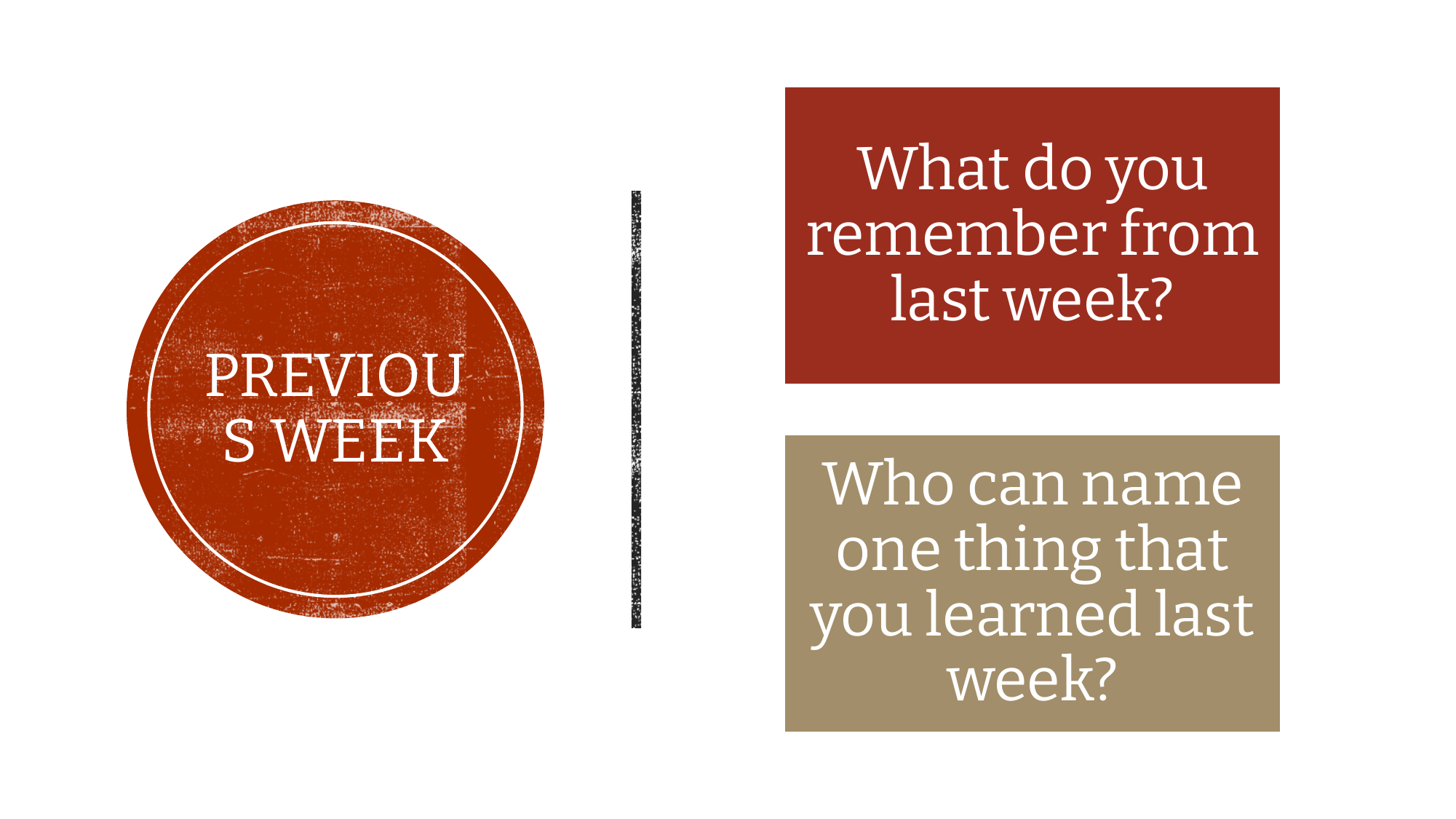

What do you remember from last week?
Who can name one thing that you learned last week?

# Previous week